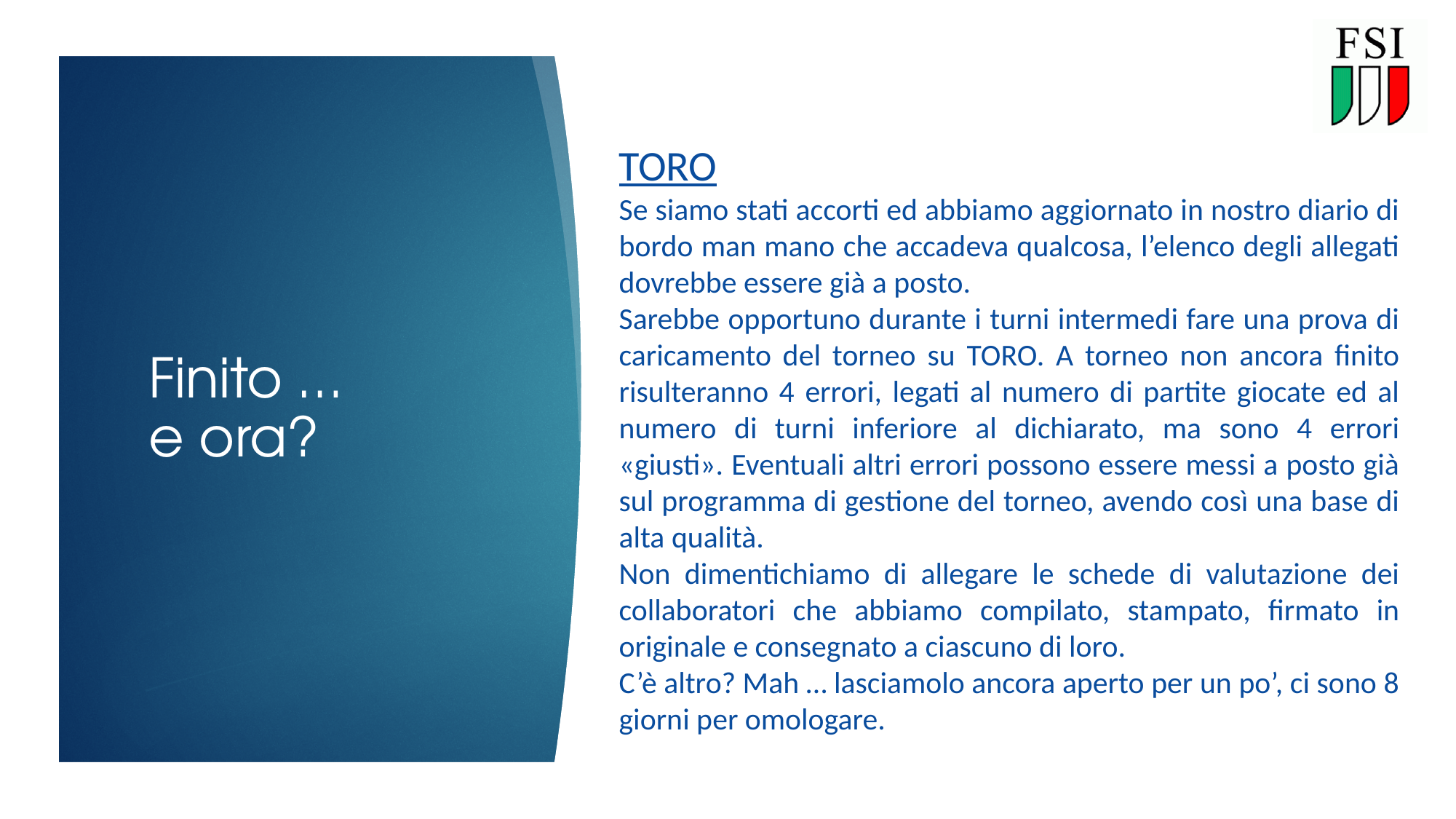

29
TORO
Se siamo stati accorti ed abbiamo aggiornato in nostro diario di bordo man mano che accadeva qualcosa, l’elenco degli allegati dovrebbe essere già a posto.
Sarebbe opportuno durante i turni intermedi fare una prova di caricamento del torneo su TORO. A torneo non ancora finito risulteranno 4 errori, legati al numero di partite giocate ed al numero di turni inferiore al dichiarato, ma sono 4 errori «giusti». Eventuali altri errori possono essere messi a posto già sul programma di gestione del torneo, avendo così una base di alta qualità.
Non dimentichiamo di allegare le schede di valutazione dei collaboratori che abbiamo compilato, stampato, firmato in originale e consegnato a ciascuno di loro.
C’è altro? Mah … lasciamolo ancora aperto per un po’, ci sono 8 giorni per omologare.
# Finito … e ora?